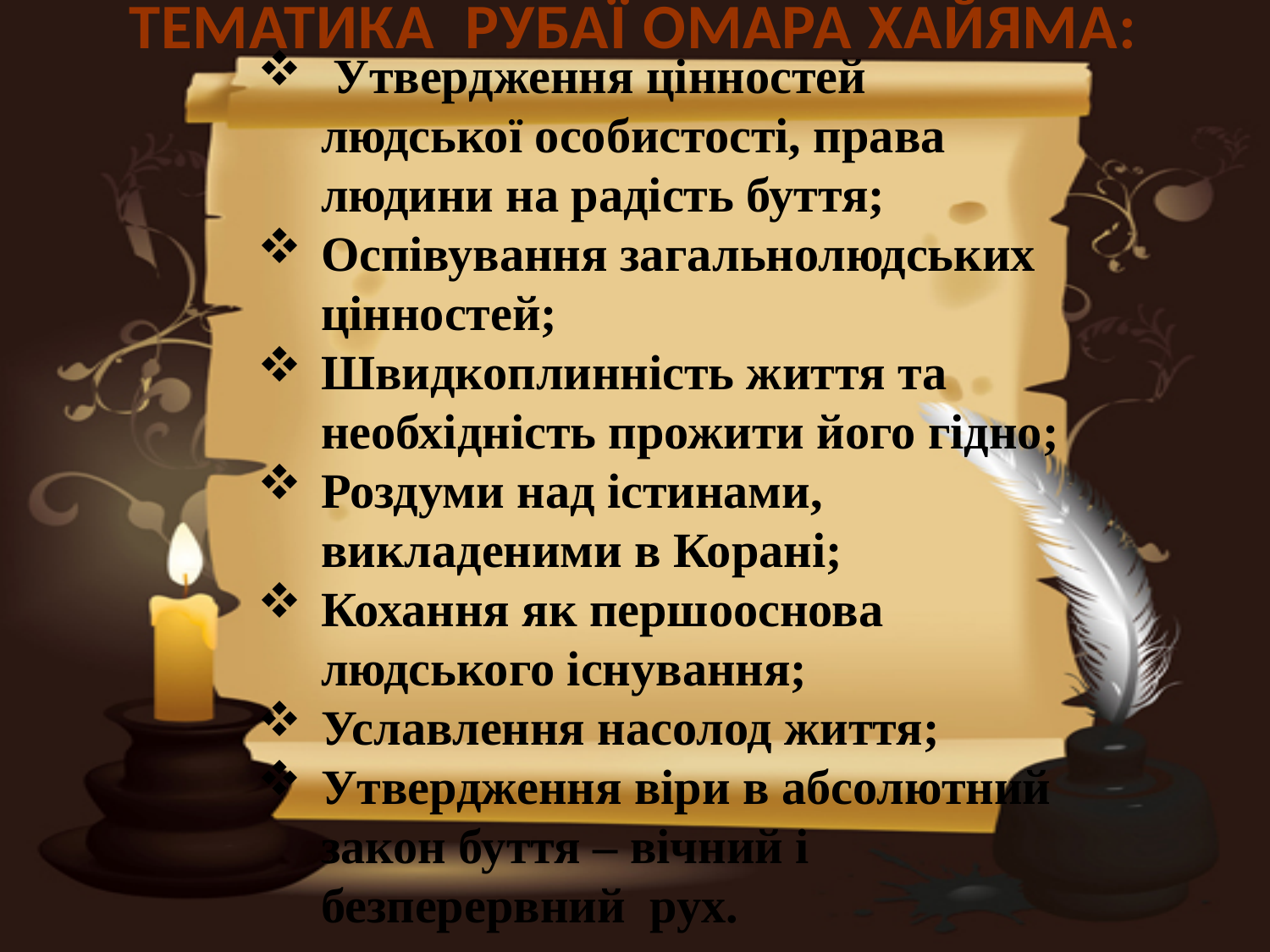

ТЕМАТИКА  РУБАЇ ОМАРА ХАЙЯМА:
 Утвердження цінностей людської особистості, права людини на радість буття;
Оспівування загальнолюдських цінностей;
Швидкоплинність життя та необхідність прожити його гідно;
Роздуми над істинами, викладеними в Корані;
Кохання як першооснова людського існування;
Уславлення насолод життя;
Утвердження віри в абсолютний закон буття – вічний і безперервний  рух.